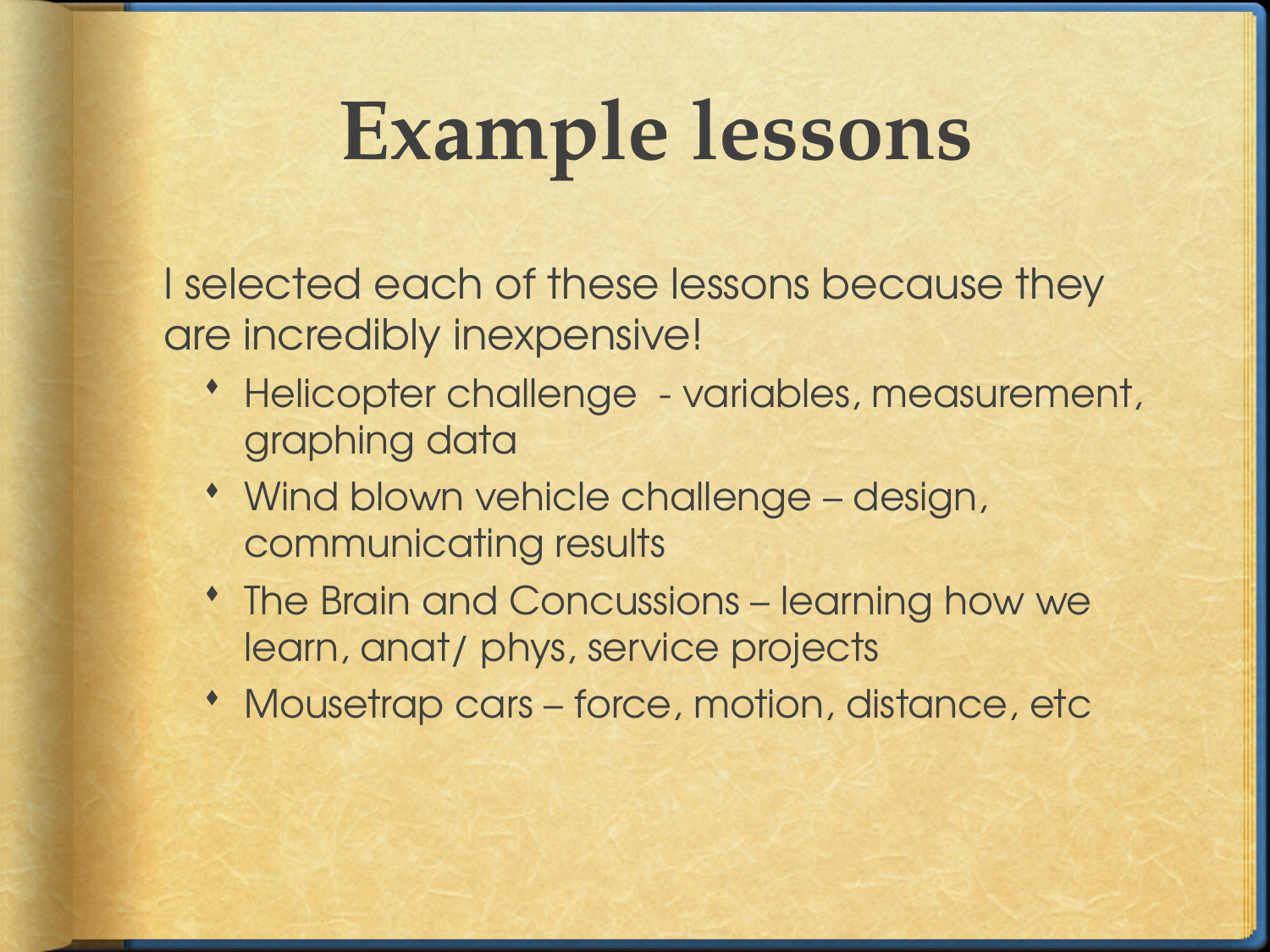

# Example lessons
I selected each of these lessons because they are incredibly inexpensive!
Helicopter challenge  - variables, measurement, graphing data
Wind blown vehicle challenge – design, communicating results
The Brain and Concussions – learning how we learn, anat/ phys, service projects
Mousetrap cars – force, motion, distance, etc